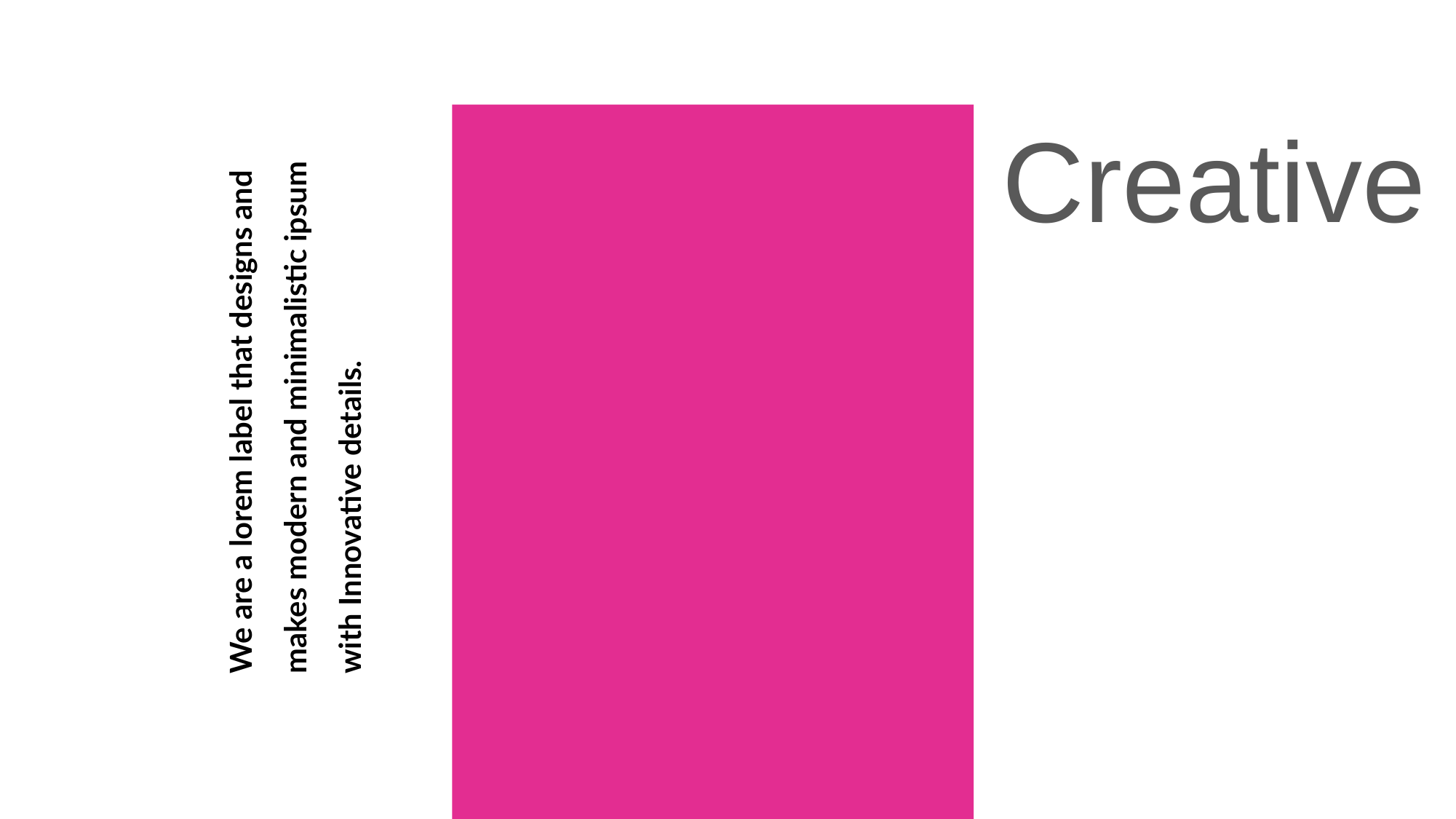

Creative

We are a lorem label that designs and makes modern and minimalistic ipsum with Innovative details.